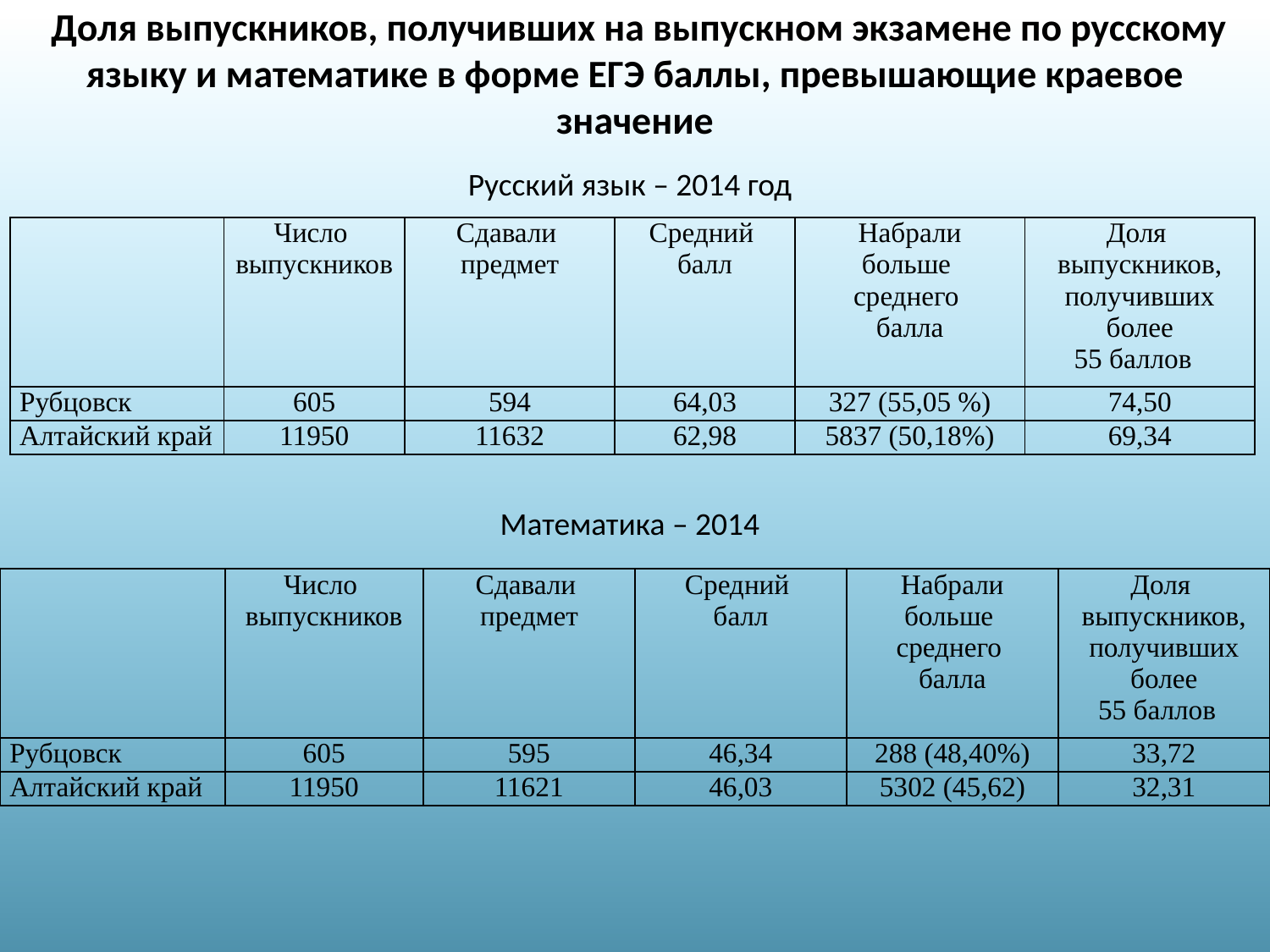

Доля выпускников, получивших на выпускном экзамене по русскому языку и математике в форме ЕГЭ баллы, превышающие краевое значение

Русский язык – 2014 год
|  | Число выпускников | Сдавали предмет | Средний балл | Набрали больше среднего балла | Доля выпускников, получивших более 55 баллов |
| --- | --- | --- | --- | --- | --- |
| Рубцовск | 605 | 594 | 64,03 | 327 (55,05 %) | 74,50 |
| Алтайский край | 11950 | 11632 | 62,98 | 5837 (50,18%) | 69,34 |
Математика – 2014
|  | Число выпускников | Сдавали предмет | Средний балл | Набрали больше среднего балла | Доля выпускников, получивших более 55 баллов |
| --- | --- | --- | --- | --- | --- |
| Рубцовск | 605 | 595 | 46,34 | 288 (48,40%) | 33,72 |
| Алтайский край | 11950 | 11621 | 46,03 | 5302 (45,62) | 32,31 |